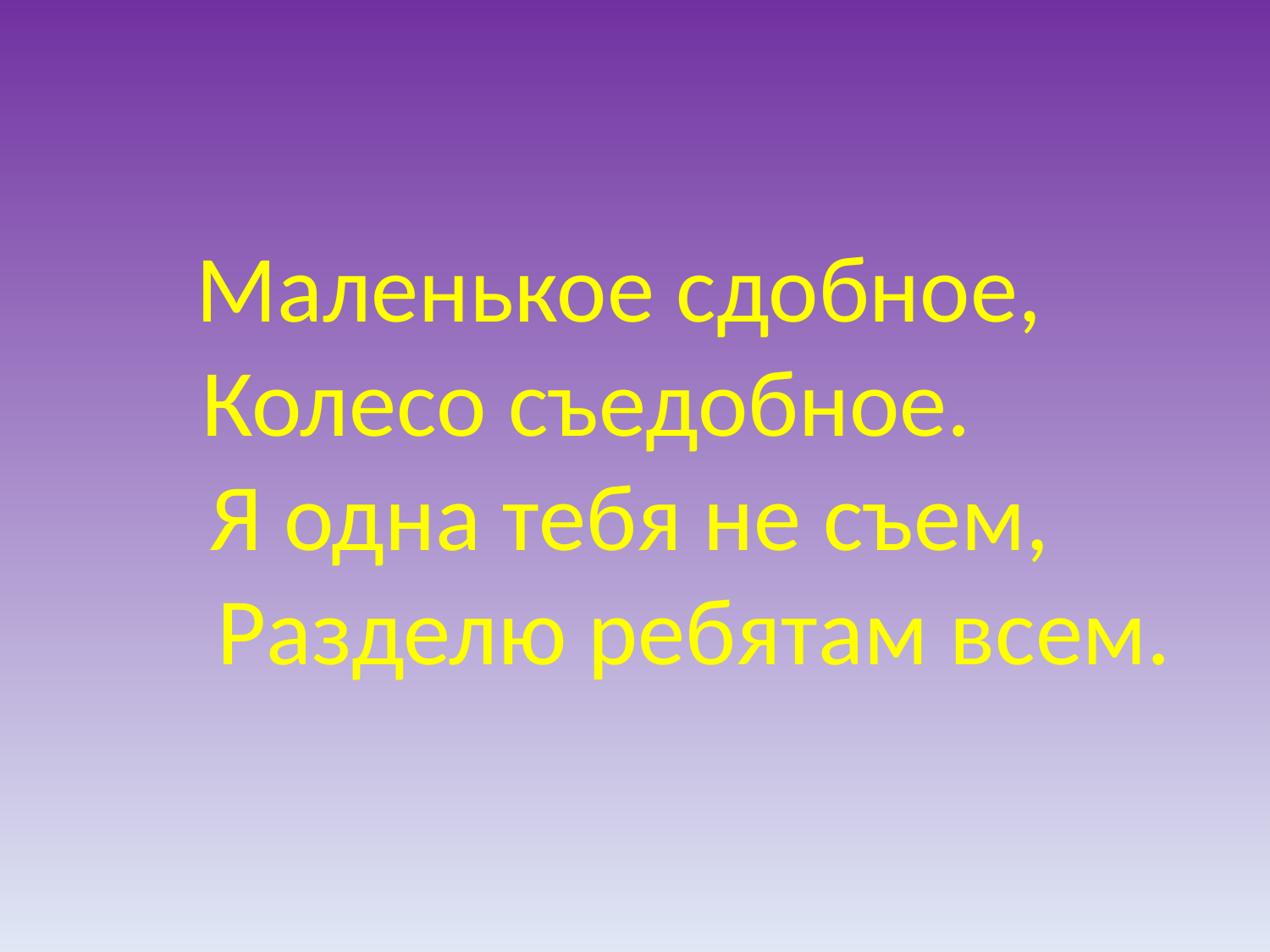

# Маленькое сдобное, Колесо съедобное. Я одна тебя не съем, Разделю ребятам всем.